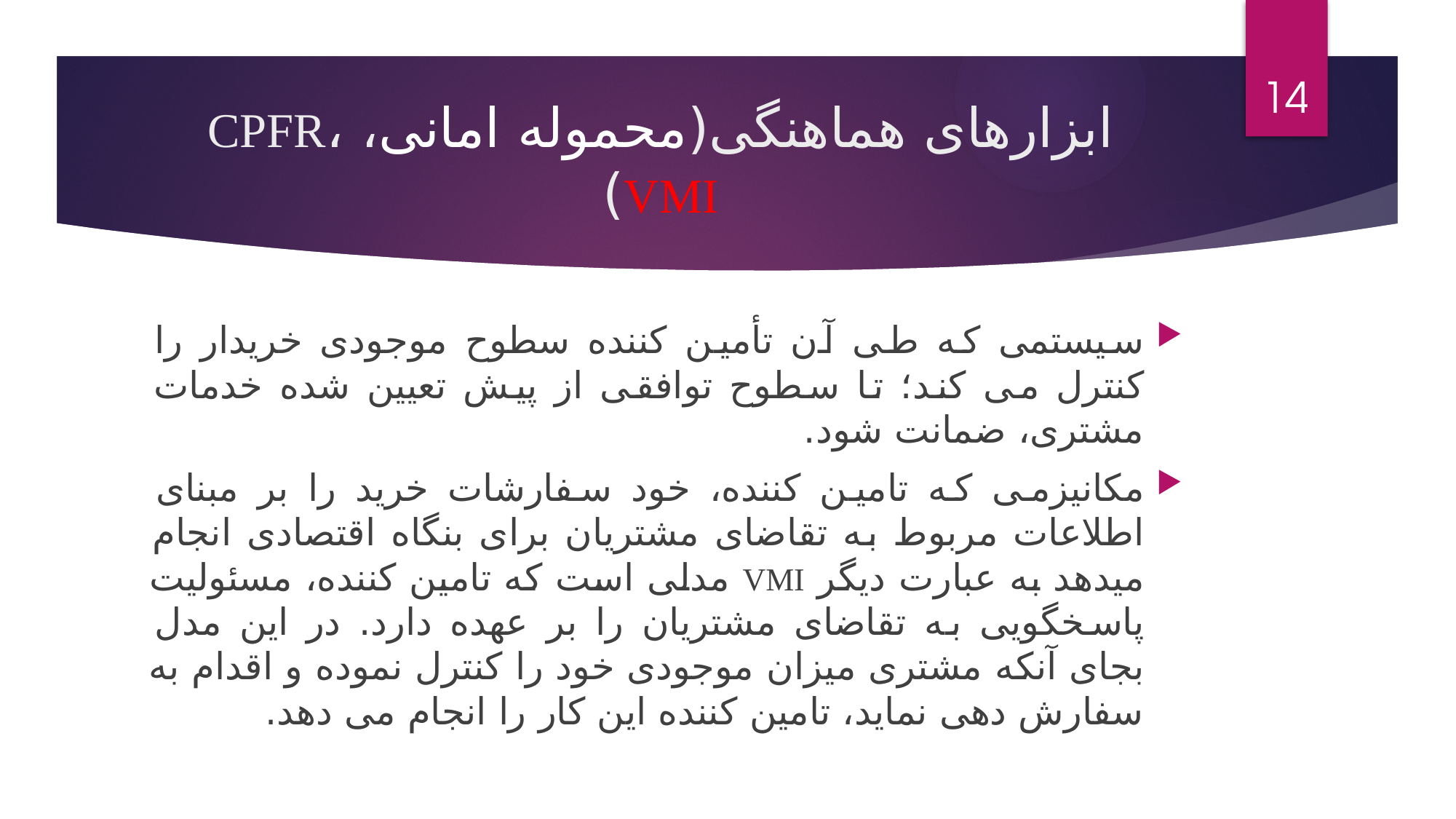

14
# ابزارهای هماهنگی(محموله امانی، CPFR، VMI)
سيستمی که طی آن تأمين کننده سطوح موجودی خريدار را کنترل می کند؛ تا سطوح توافقی از پيش تعيين شده خدمات مشتری، ضمانت شود.
مکانيزمی که تامين کننده، خود سفارشات خريد را بر مبنای اطلاعات مربوط به تقاضای مشتريان برای بنگاه اقتصادی انجام ميدهد به عبارت ديگر VMI مدلی است که تامين کننده، مسئوليت پاسخگويی به تقاضای مشتريان را بر عهده دارد. در اين مدل بجای آنکه مشتری ميزان موجودی خود را کنترل نموده و اقدام به سفارش دهی نمايد، تامين کننده اين کار را انجام می دهد.